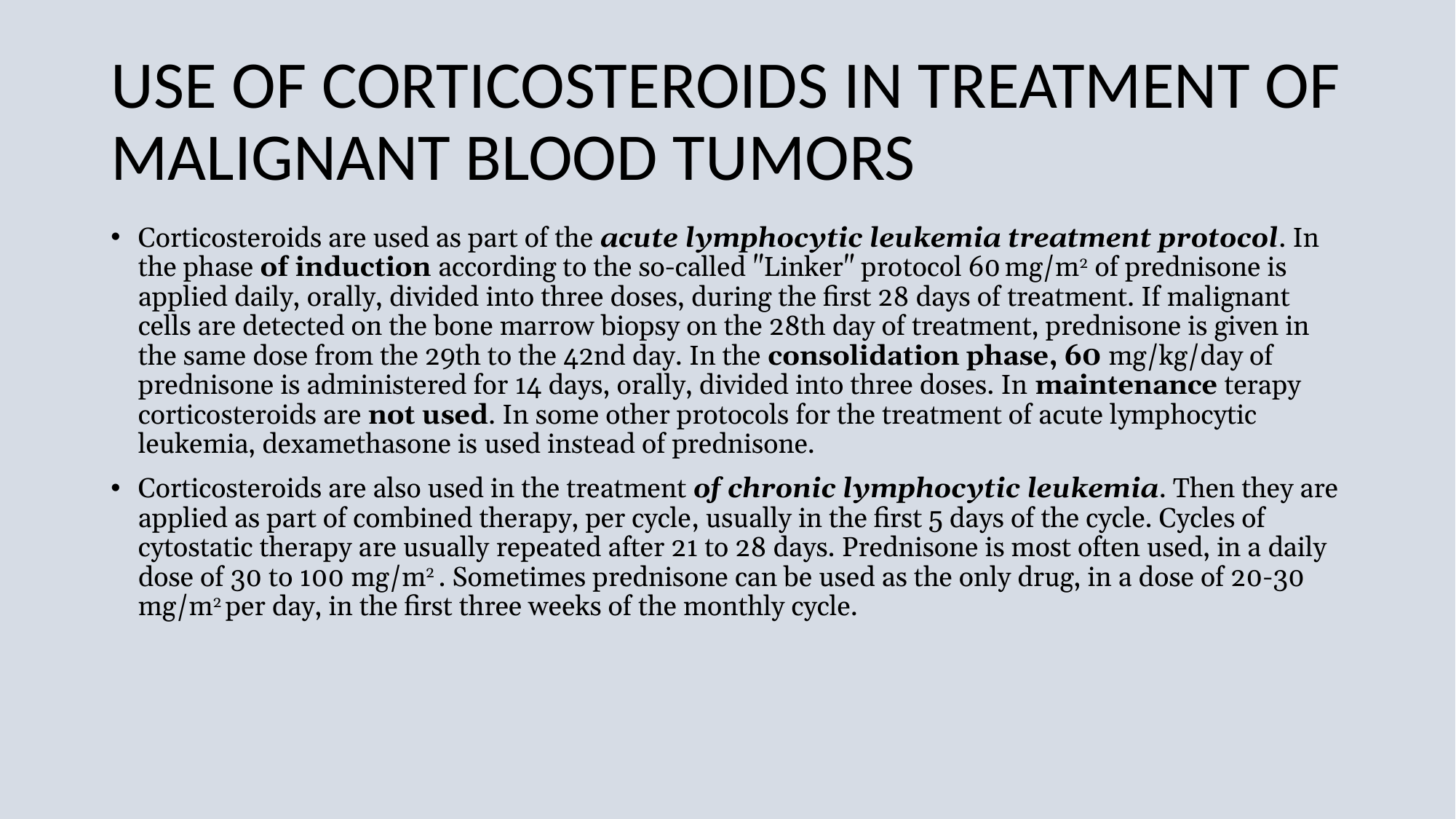

# USE OF CORTICOSTEROIDS IN TREATMENT OF MALIGNANT BLOOD TUMORS
Corticosteroids are used as part of the acute lymphocytic leukemia treatment protocol. In the phase of induction according to the so-called "Linker" pro­tocol 60 mg/m2 of prednisone is applied daily, orally, divided ­into three doses, during the first 28 days of treatment. If malignant cells are detected on the bone marrow biopsy on the 28th day of treatment, prednisone is given in the same dose from the 29th to the 42nd day. In the consolidation phase, 60 mg/kg/day of prednisone is administered for 14 days, orally, divided into three doses. In maintenance terapy corticosteroids are not used. In some other protocols ­for the treatment of acute lymphocytic leukemia, dexamethasone is ­used instead of prednisone.
Corticosteroids are also used in the treatment of chronic lymphocytic leukemia. Then they are applied as part of combined therapy, per cycle­, usually in the first 5 days of the cycle. Cycles of cytostatic therapy are usually ­repeated after 21 to 28 days. Prednisone is most often used, in a daily dose of 30 to 100 mg/m2 . Sometimes prednisone can be used as the only drug, in a dose of 20-30 mg/m2 per day, in the first three weeks of the monthly cycle.